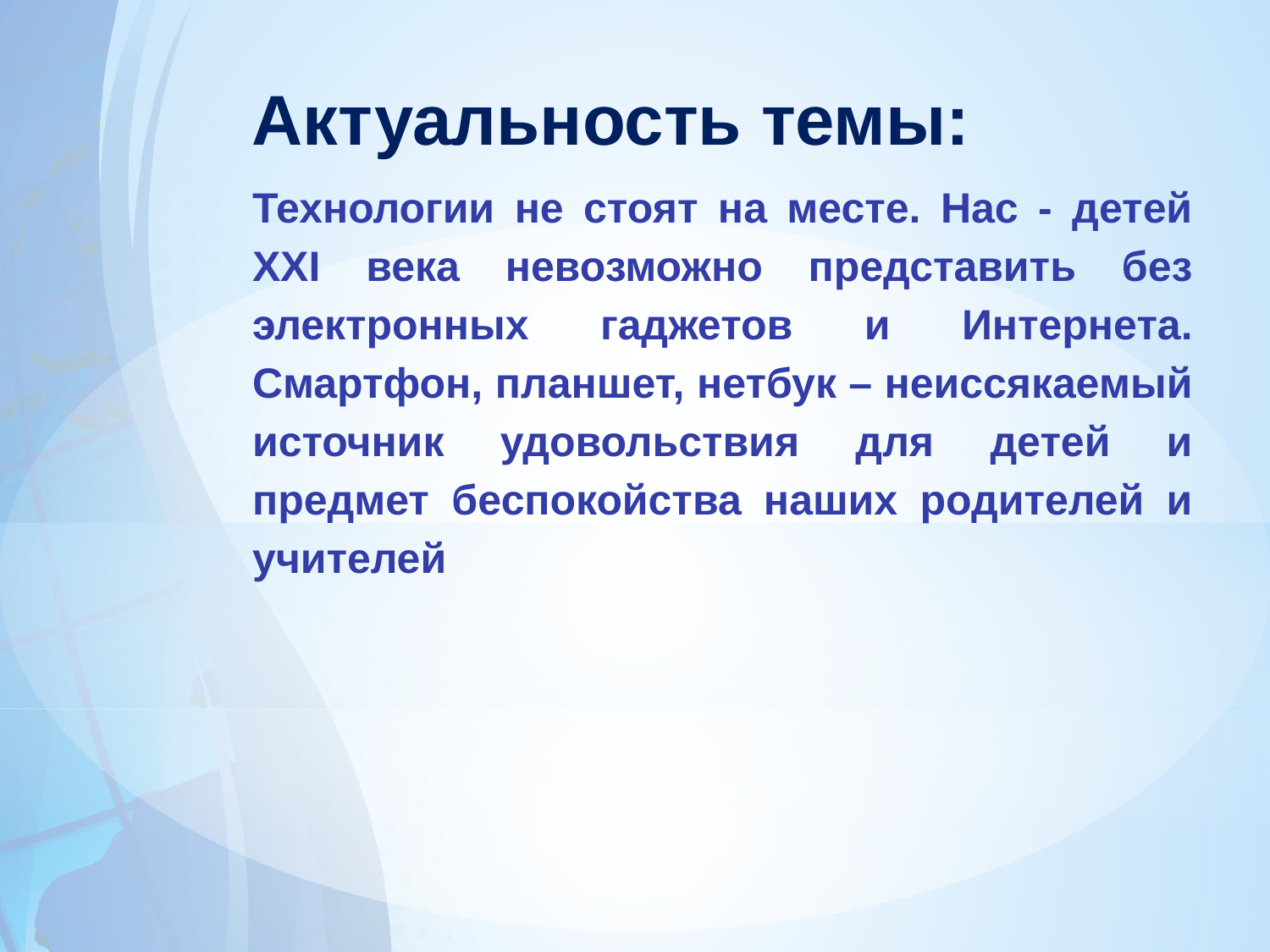

Актуальность темы:
Технологии не стоят на месте. Нас - детей XXI века невозможно представить без электронных гаджетов и Интернета. Смартфон, планшет, нетбук – неиссякаемый источник удовольствия для детей и предмет беспокойства наших родителей и учителей